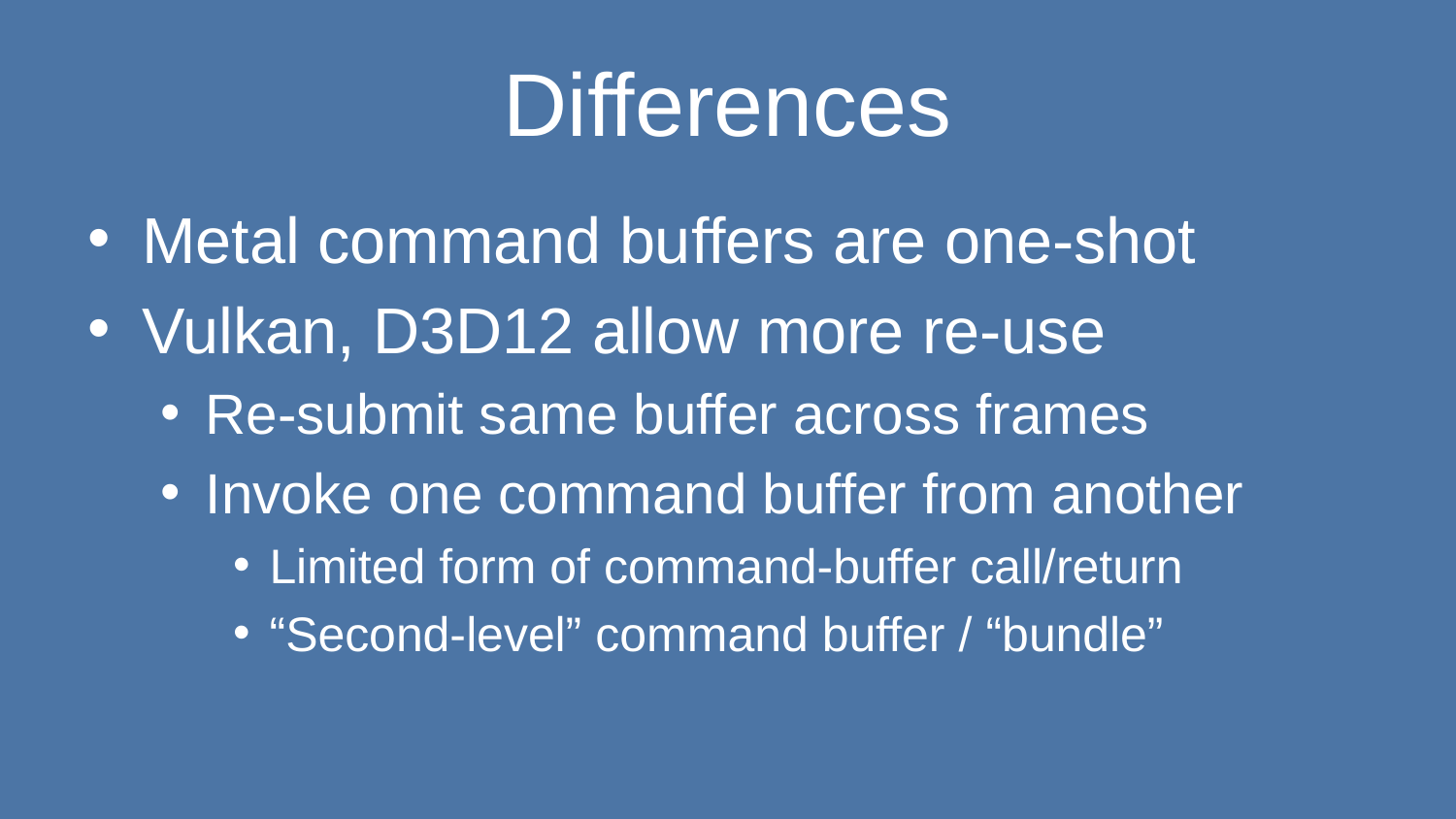

# Differences
Metal command buffers are one-shot
Vulkan, D3D12 allow more re-use
Re-submit same buffer across frames
Invoke one command buffer from another
Limited form of command-buffer call/return
“Second-level” command buffer / “bundle”